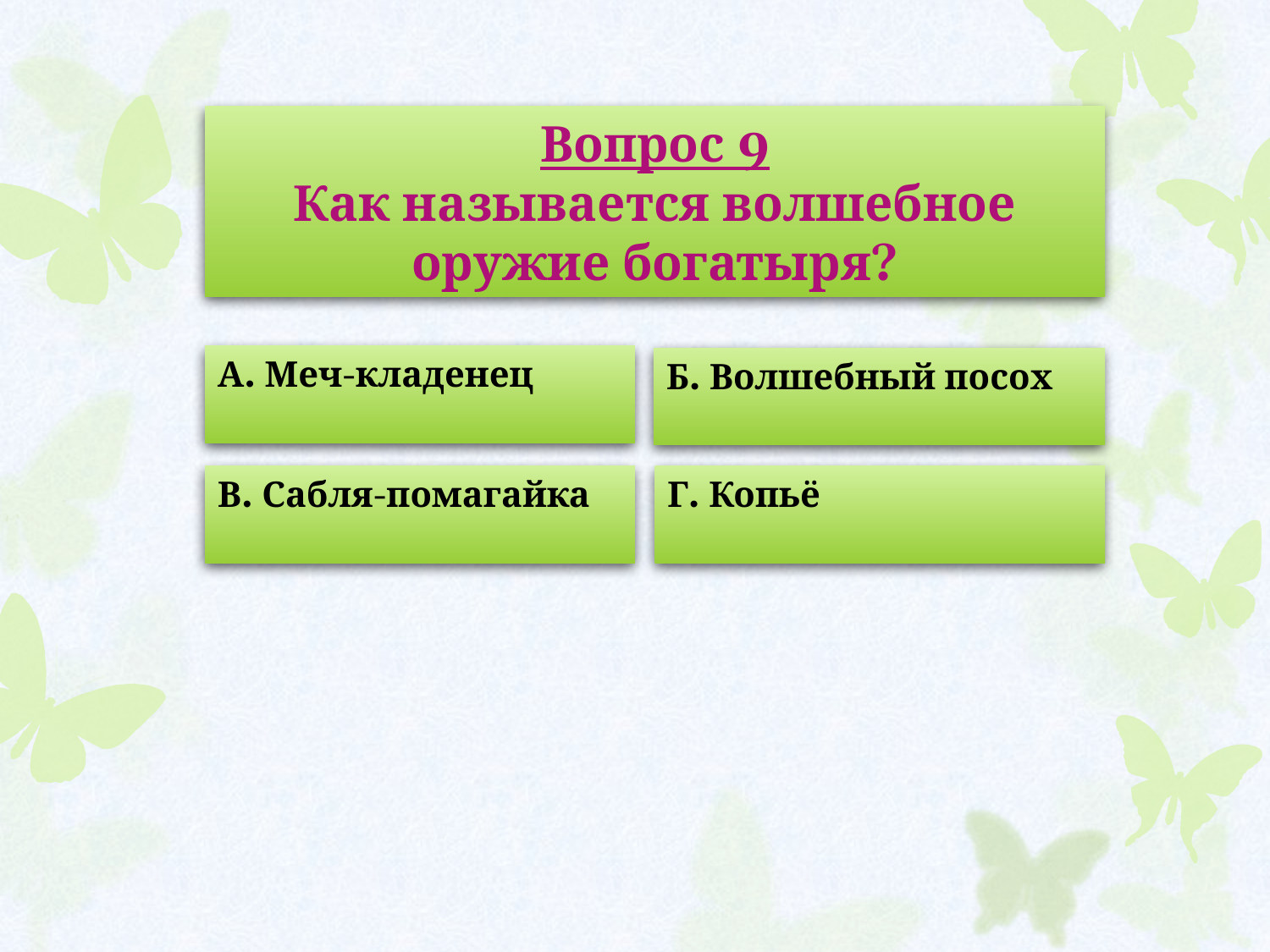

Вопрос 9
Как называется волшебное оружие богатыря?
А. Меч-кладенец

Б. Волшебный посох

В. Сабля-помагайка

Г. Копьё